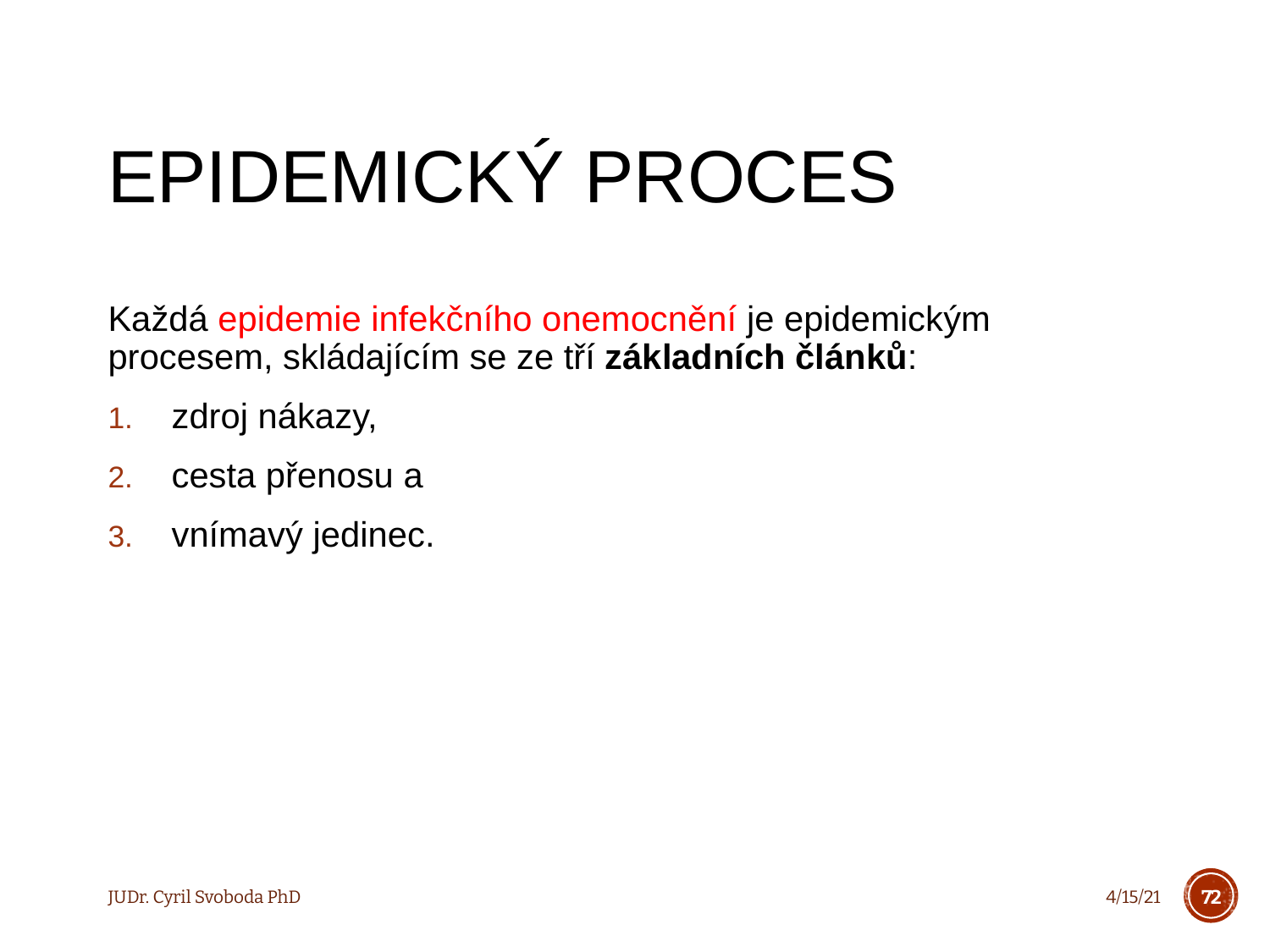

# Epidemický proces
Každá epidemie infekčního onemocnění je epidemickým procesem, skládajícím se ze tří základních článků:
zdroj nákazy,
cesta přenosu a
vnímavý jedinec.
JUDr. Cyril Svoboda PhD
4/15/21
72